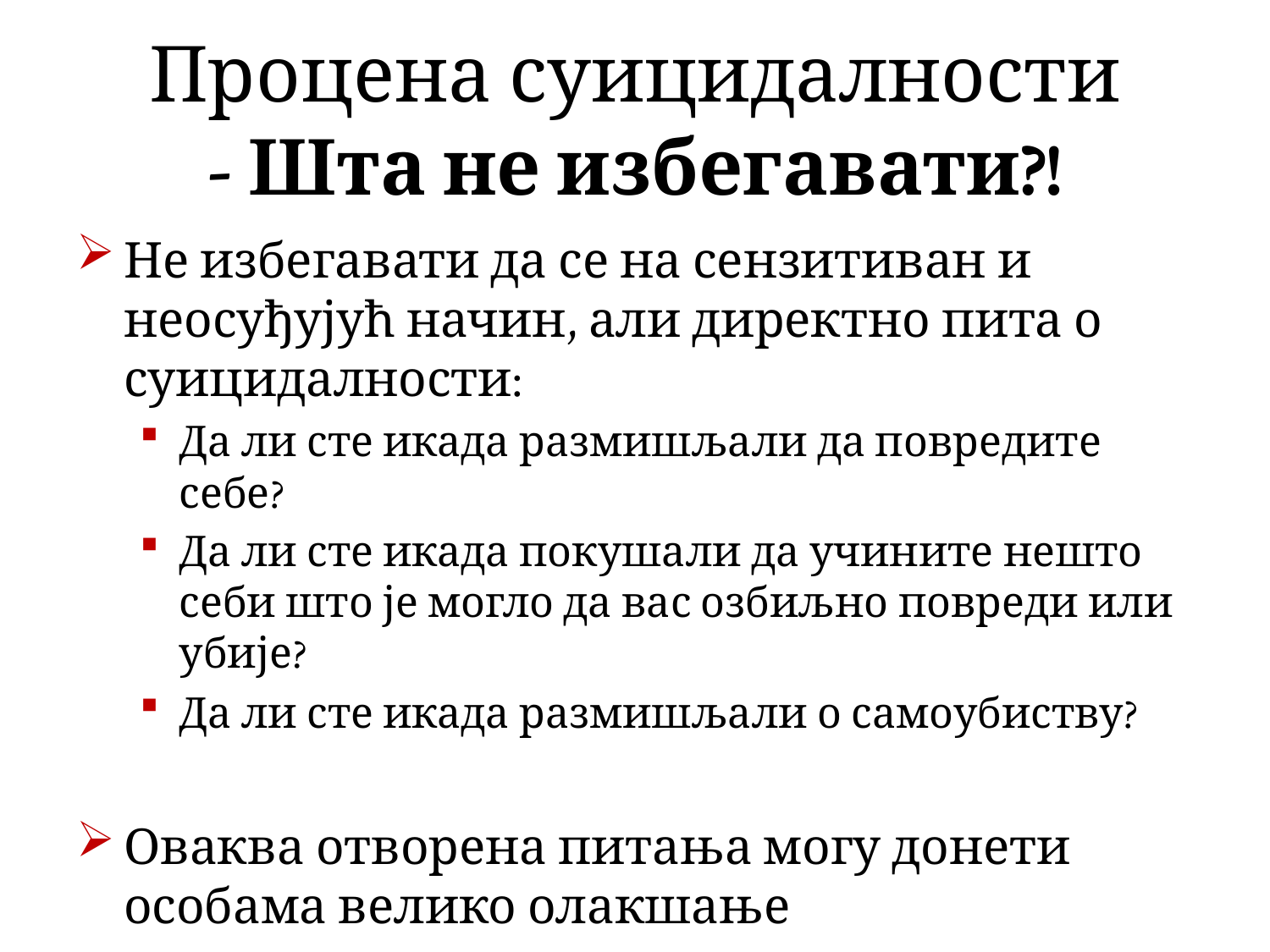

# Процена суицидалности - Шта не избегавати?!
Не избегавати да се на сензитиван и неосуђујућ начин, али директно пита о суицидалности:
Да ли сте икада размишљали да повредите себе?
Да ли сте икада покушали да учините нешто себи што је могло да вас озбиљно повреди или убије?
Да ли сте икада размишљали о самоубиству?

Оваква отворена питања могу донети особама велико олакшање